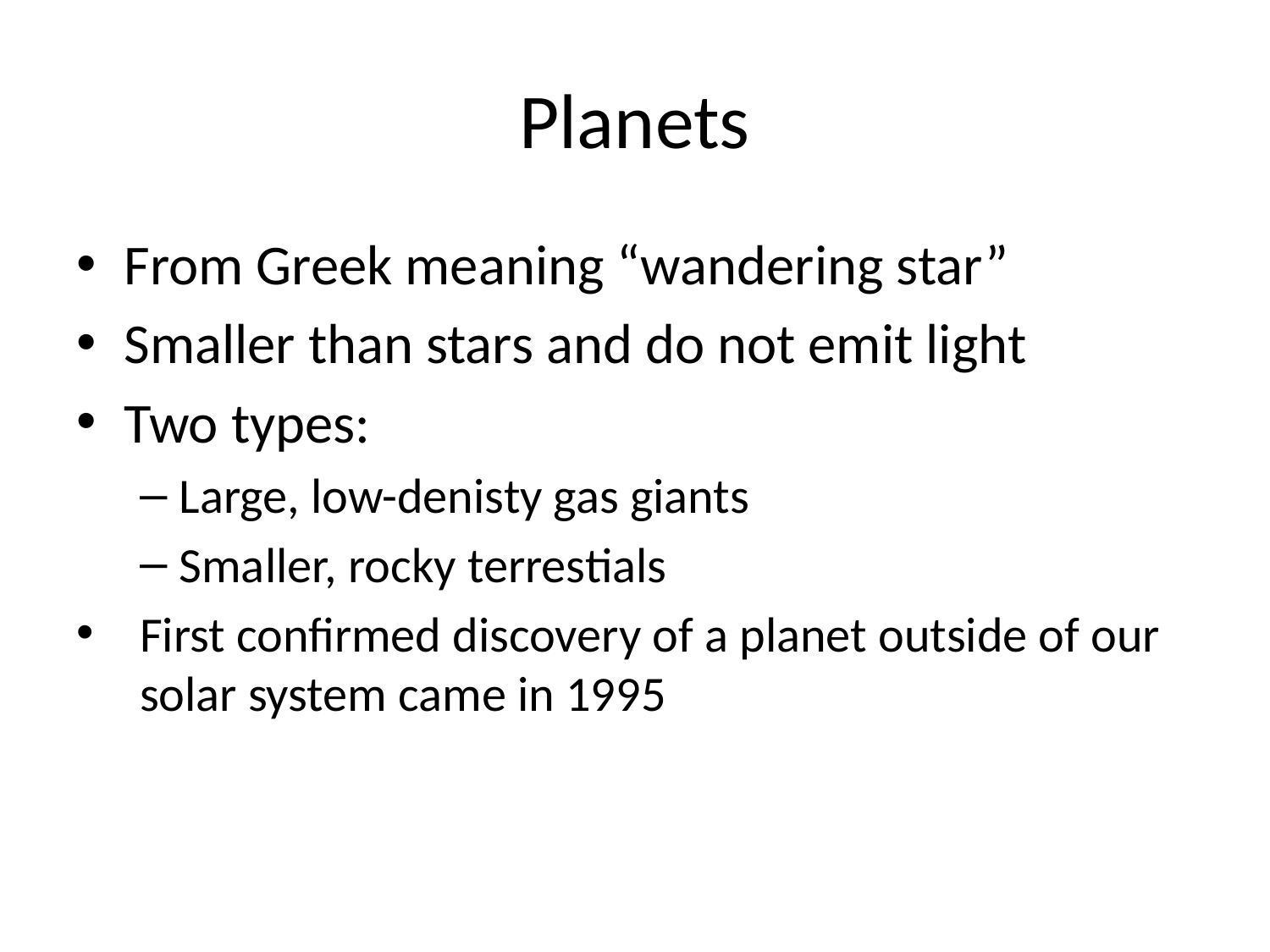

# Planets
From Greek meaning “wandering star”
Smaller than stars and do not emit light
Two types:
Large, low-denisty gas giants
Smaller, rocky terrestials
First confirmed discovery of a planet outside of our solar system came in 1995